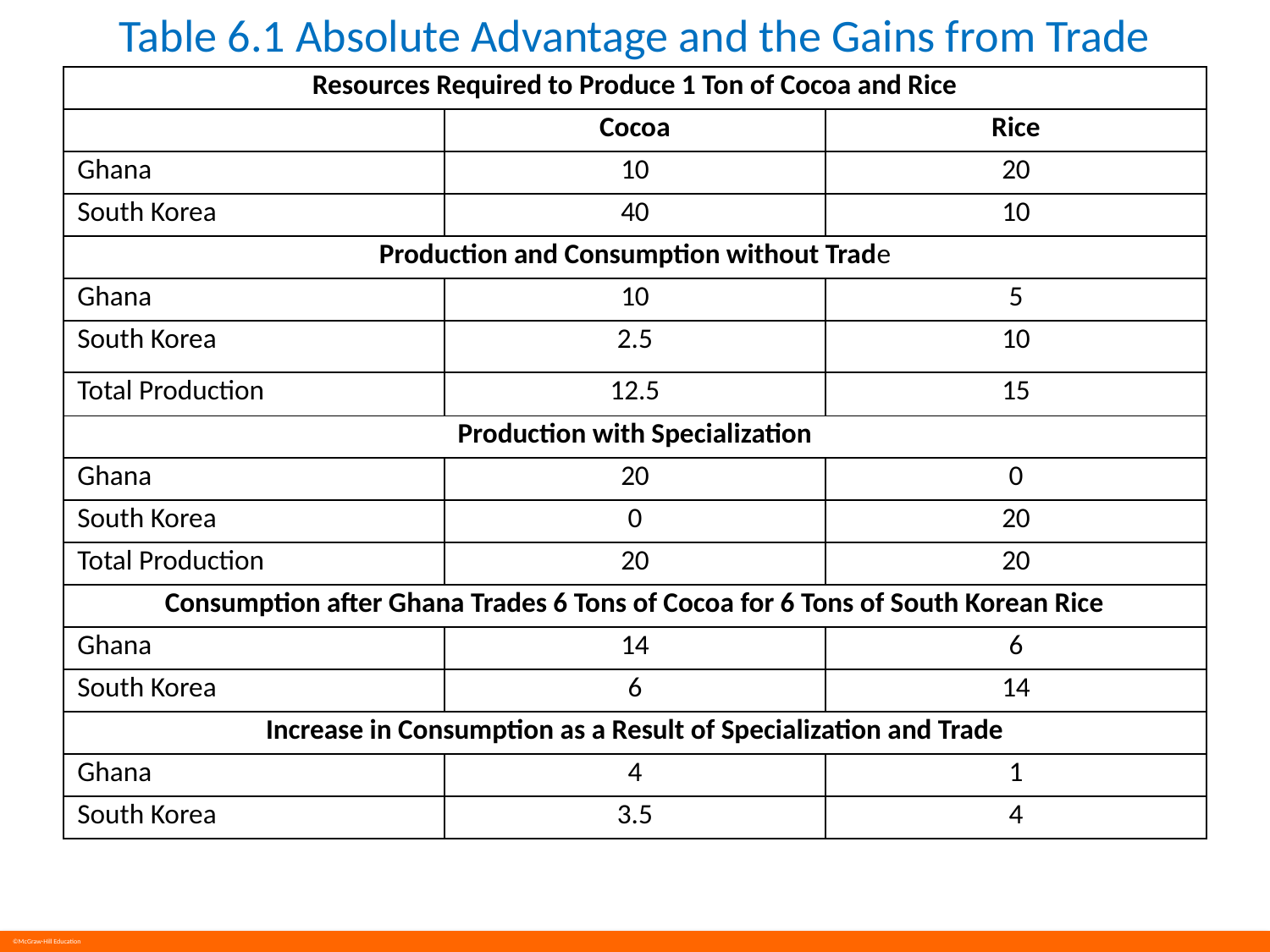

# Table 6.1 Absolute Advantage and the Gains from Trade
| Resources Required to Produce 1 Ton of Cocoa and Rice |  |  |
| --- | --- | --- |
|  | Cocoa | Rice |
| Ghana | 10 | 20 |
| South Korea | 40 | 10 |
| Production and Consumption without Trade |  |  |
| Ghana | 10 | 5 |
| South Korea | 2.5 | 10 |
| Total Production | 12.5 | 15 |
| Production with Specialization |  |  |
| Ghana | 20 | 0 |
| South Korea | 0 | 20 |
| Total Production | 20 | 20 |
| Consumption after Ghana Trades 6 Tons of Cocoa for 6 Tons of South Korean Rice |  |  |
| Ghana | 14 | 6 |
| South Korea | 6 | 14 |
| Increase in Consumption as a Result of Specialization and Trade |  |  |
| Ghana | 4 | 1 |
| South Korea | 3.5 | 4 |